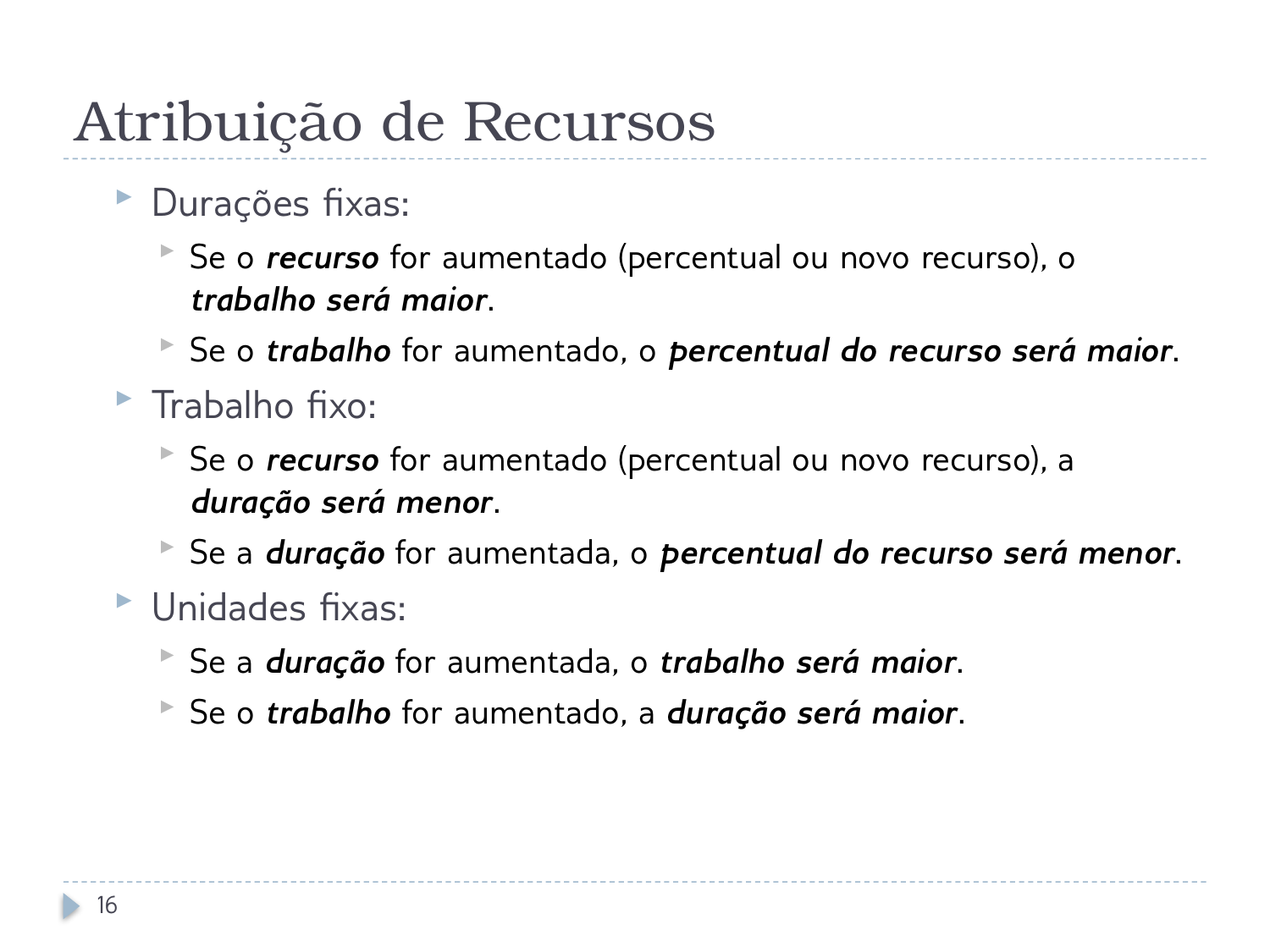

# Atribuição de Recursos
Durações fixas:
Se o recurso for aumentado (percentual ou novo recurso), o trabalho será maior.
Se o trabalho for aumentado, o percentual do recurso será maior.
Trabalho fixo:
Se o recurso for aumentado (percentual ou novo recurso), a duração será menor.
Se a duração for aumentada, o percentual do recurso será menor.
Unidades fixas:
Se a duração for aumentada, o trabalho será maior.
Se o trabalho for aumentado, a duração será maior.
16